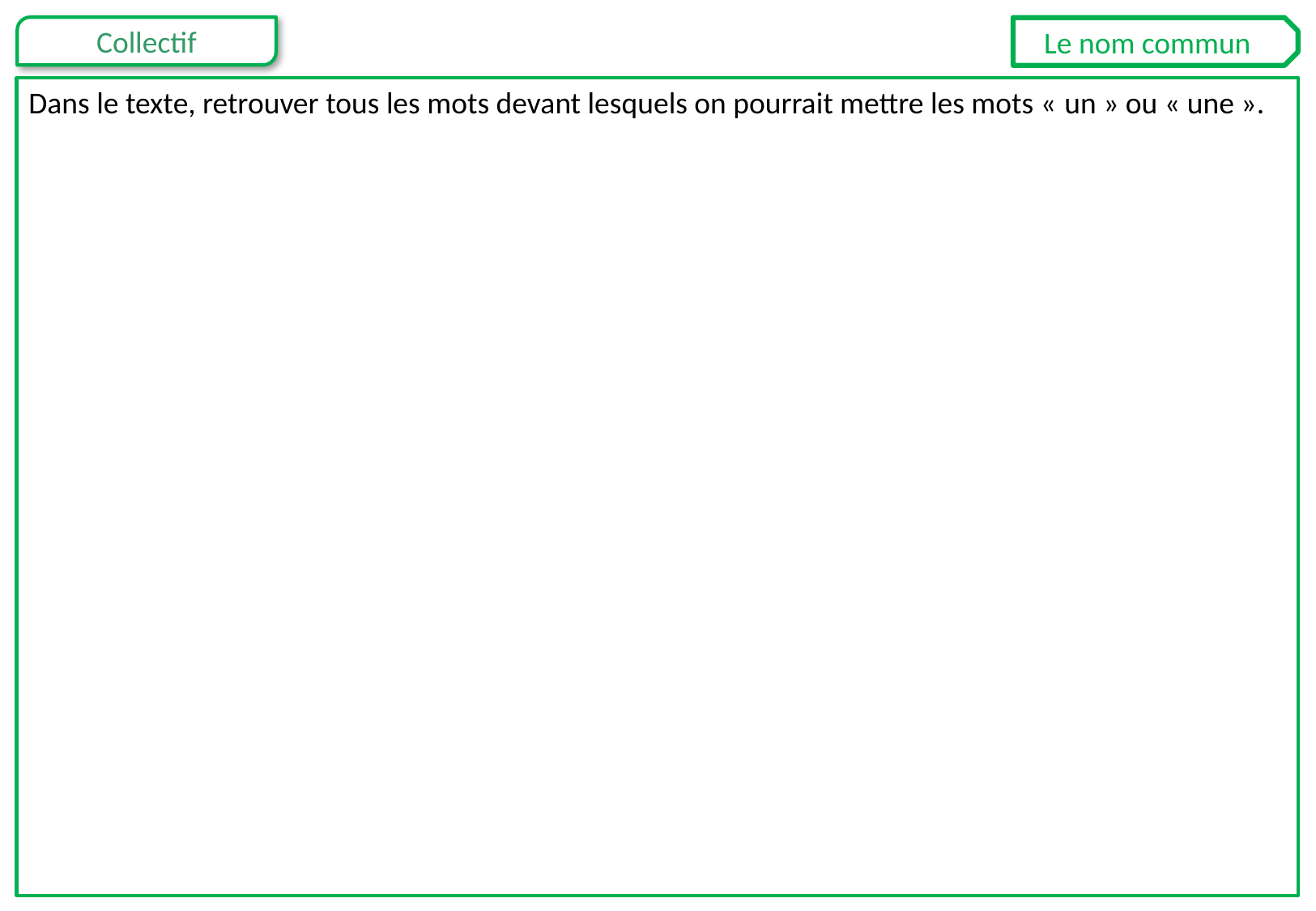

Le nom commun
Dans le texte, retrouver tous les mots devant lesquels on pourrait mettre les mots « un » ou « une ».